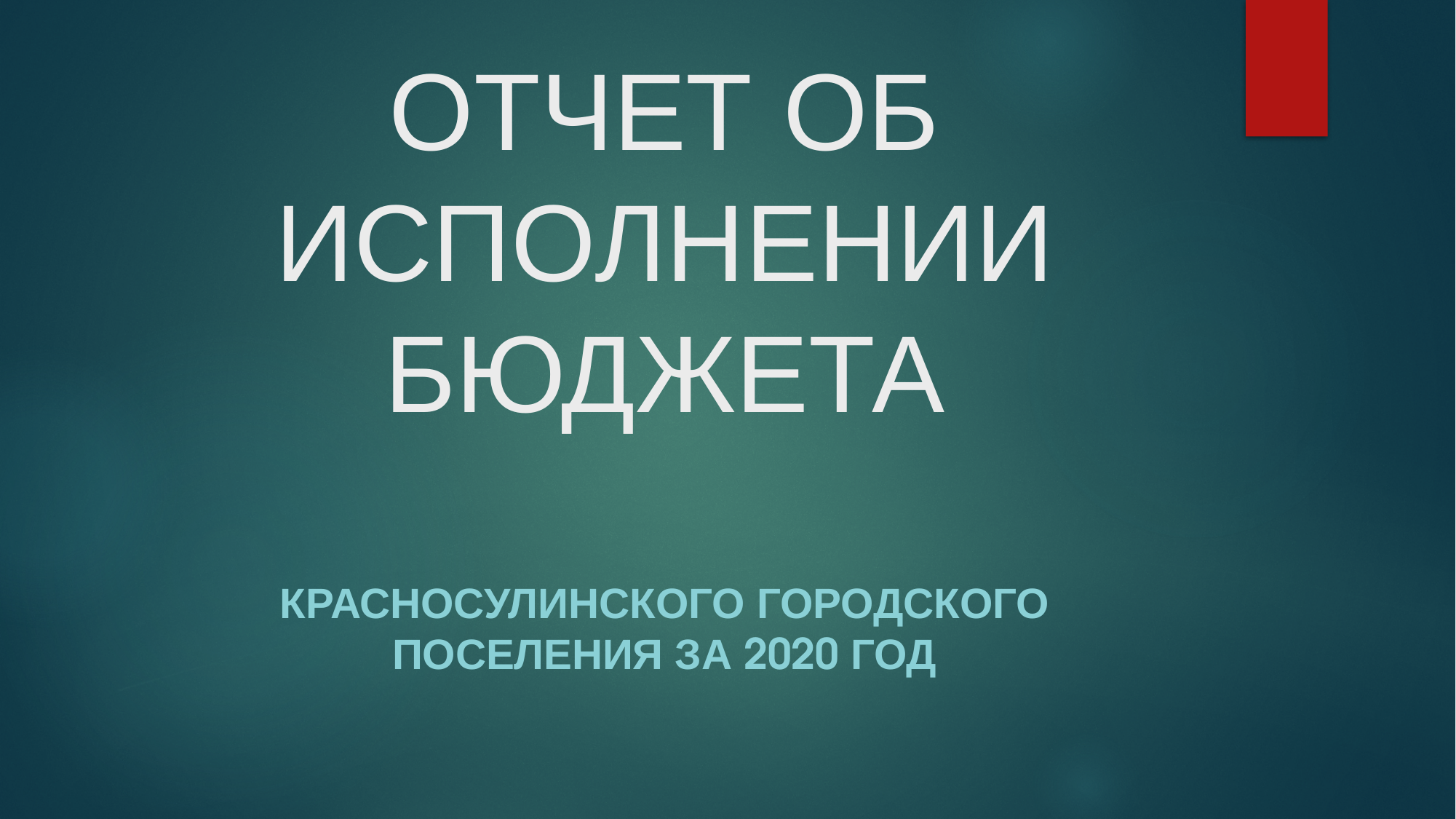

# ОТЧЕТ ОБ ИСПОЛНЕНИИ БЮДЖЕТА
КРАСНОСУЛИНСКОГО ГОРОДСКОГО ПОСЕЛЕНИЯ ЗА 2020 ГОД